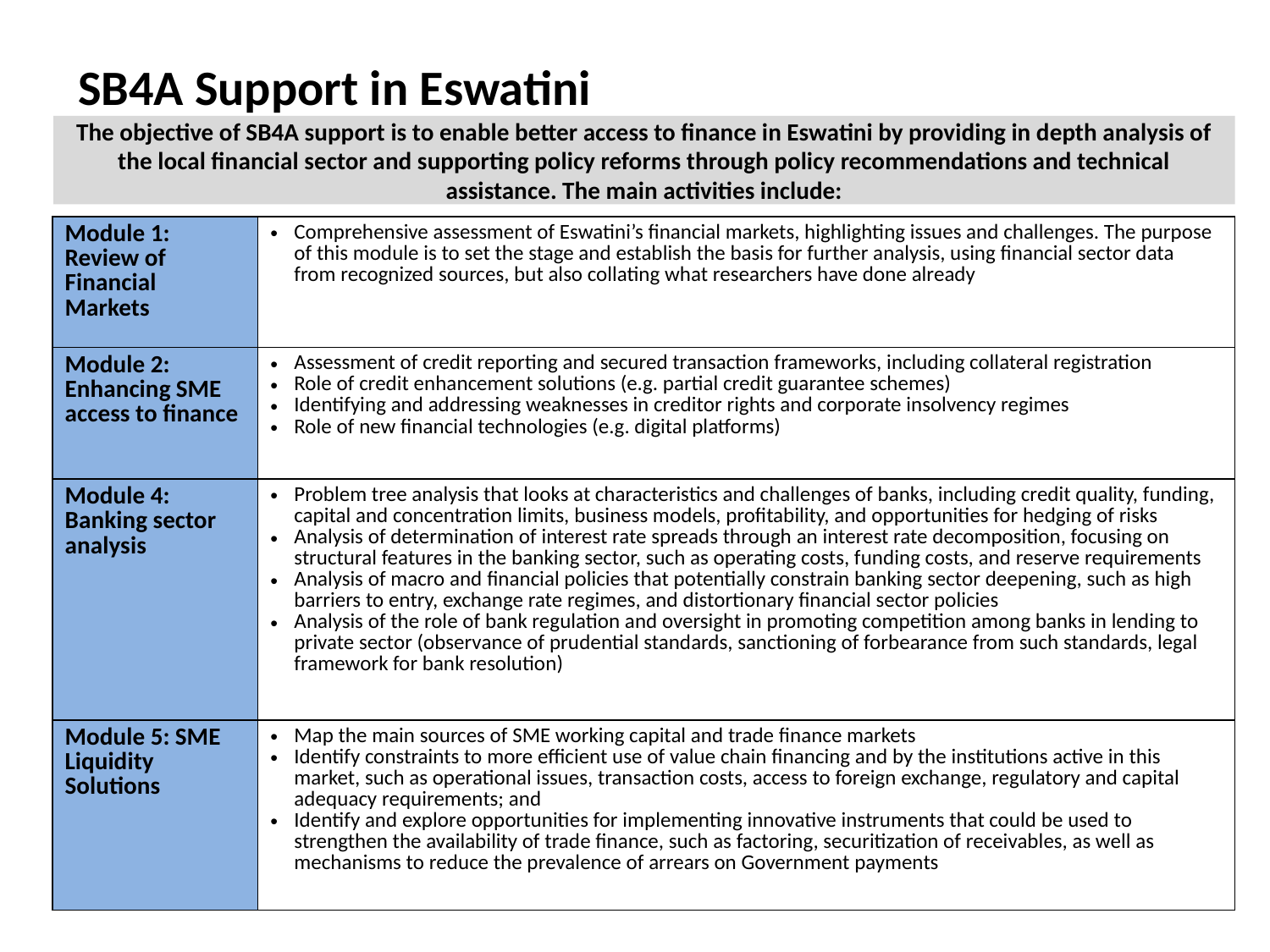

SB4A Support in Eswatini
The objective of SB4A support is to enable better access to finance in Eswatini by providing in depth analysis of the local financial sector and supporting policy reforms through policy recommendations and technical assistance. The main activities include:
| Module 1: Review of Financial Markets | Comprehensive assessment of Eswatini’s financial markets, highlighting issues and challenges. The purpose of this module is to set the stage and establish the basis for further analysis, using financial sector data from recognized sources, but also collating what researchers have done already |
| --- | --- |
| Module 2: Enhancing SME access to finance | Assessment of credit reporting and secured transaction frameworks, including collateral registration Role of credit enhancement solutions (e.g. partial credit guarantee schemes) Identifying and addressing weaknesses in creditor rights and corporate insolvency regimes Role of new financial technologies (e.g. digital platforms) |
| Module 4: Banking sector analysis | Problem tree analysis that looks at characteristics and challenges of banks, including credit quality, funding, capital and concentration limits, business models, profitability, and opportunities for hedging of risks Analysis of determination of interest rate spreads through an interest rate decomposition, focusing on structural features in the banking sector, such as operating costs, funding costs, and reserve requirements Analysis of macro and financial policies that potentially constrain banking sector deepening, such as high barriers to entry, exchange rate regimes, and distortionary financial sector policies Analysis of the role of bank regulation and oversight in promoting competition among banks in lending to private sector (observance of prudential standards, sanctioning of forbearance from such standards, legal framework for bank resolution) |
| Module 5: SME Liquidity Solutions | Map the main sources of SME working capital and trade finance markets Identify constraints to more efficient use of value chain financing and by the institutions active in this market, such as operational issues, transaction costs, access to foreign exchange, regulatory and capital adequacy requirements; and Identify and explore opportunities for implementing innovative instruments that could be used to strengthen the availability of trade finance, such as factoring, securitization of receivables, as well as mechanisms to reduce the prevalence of arrears on Government payments |